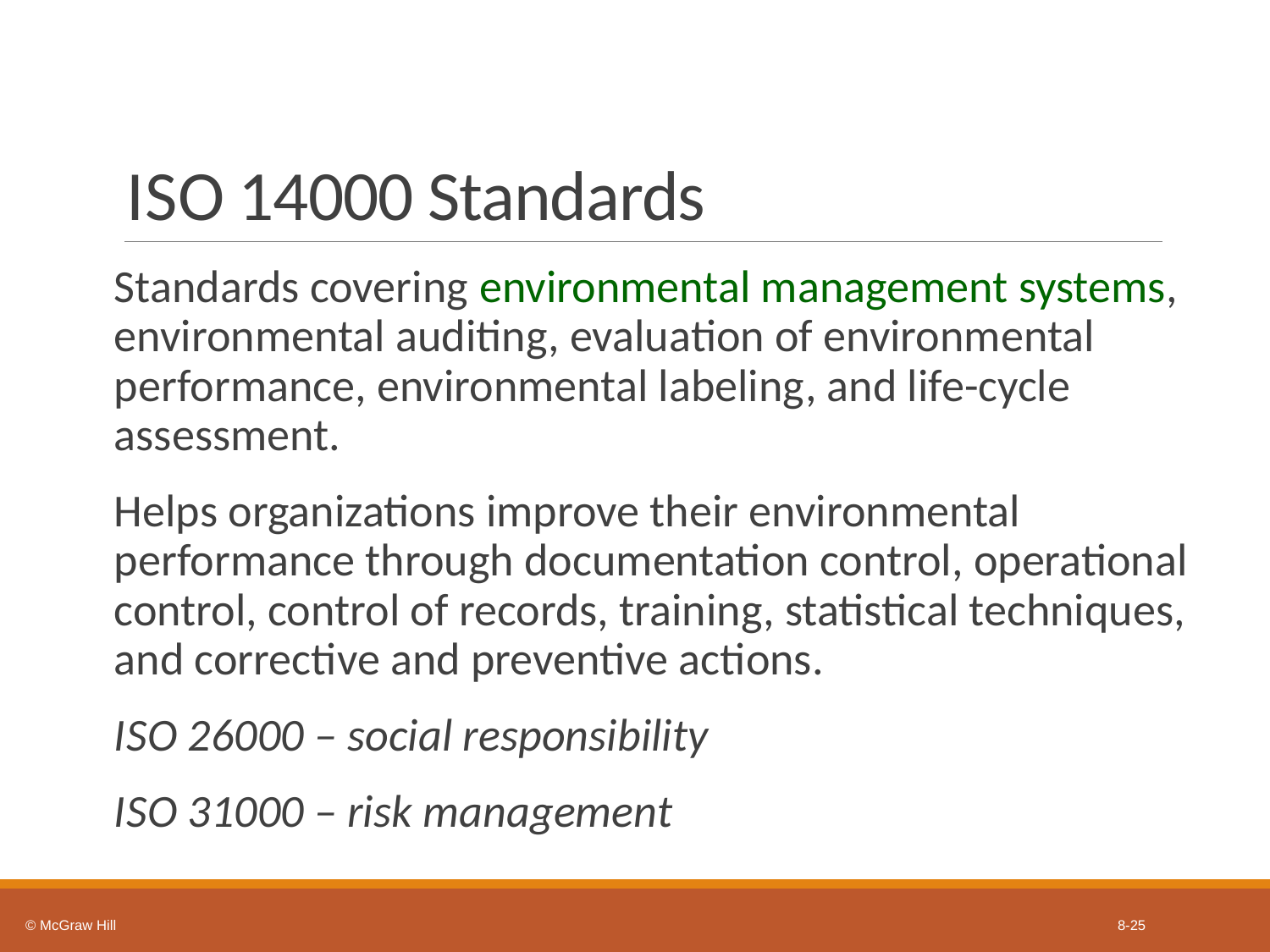

# I S O 14000 Standards
Standards covering environmental management systems, environmental auditing, evaluation of environmental performance, environmental labeling, and life-cycle assessment.
Helps organizations improve their environmental performance through documentation control, operational control, control of records, training, statistical techniques, and corrective and preventive actions.
I S O 26000 – social responsibility
I S O 31000 – risk management